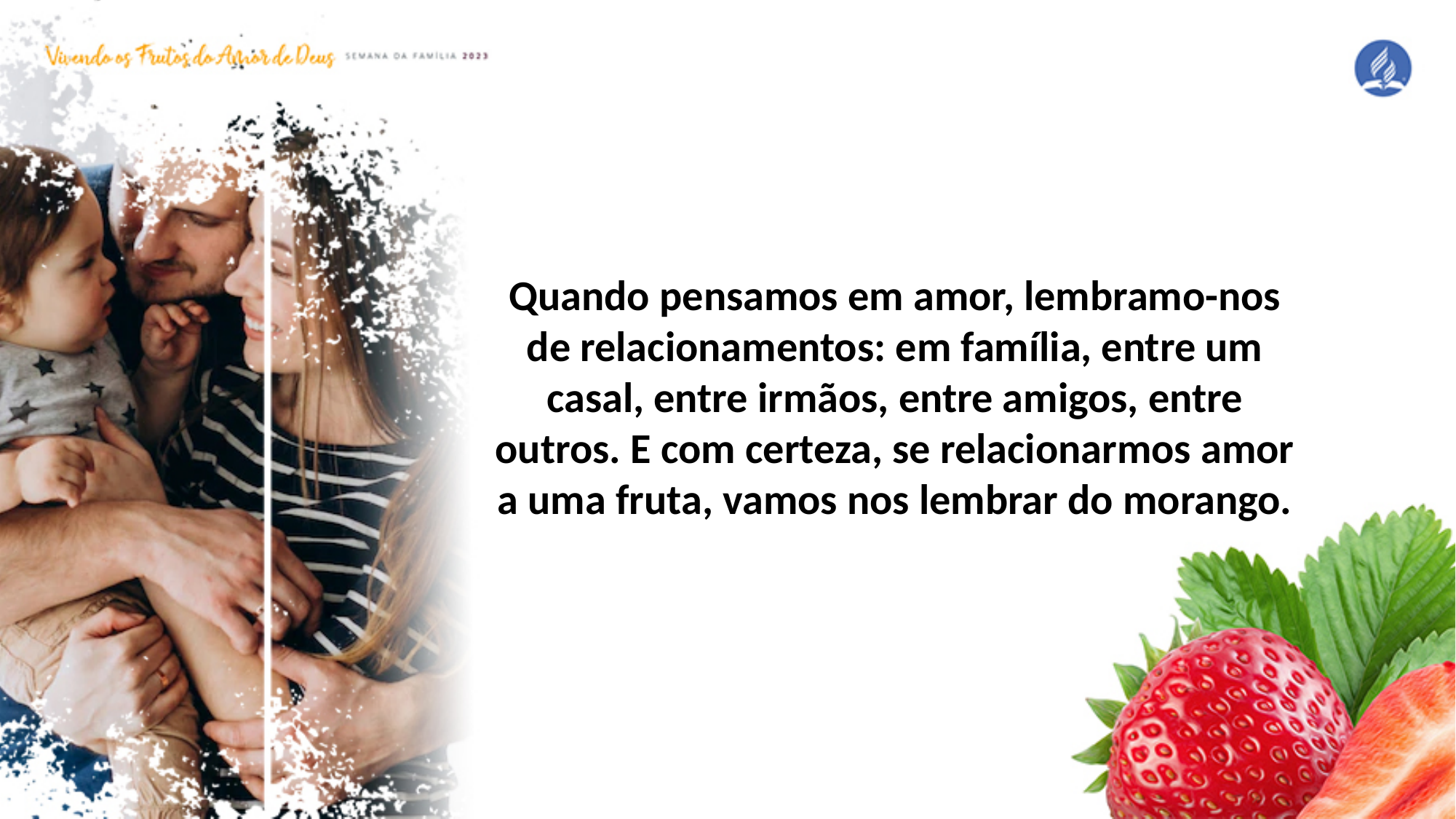

Quando pensamos em amor, lembramo-nos de relacionamentos: em família, entre um casal, entre irmãos, entre amigos, entre outros. E com certeza, se relacionarmos amor a uma fruta, vamos nos lembrar do morango.